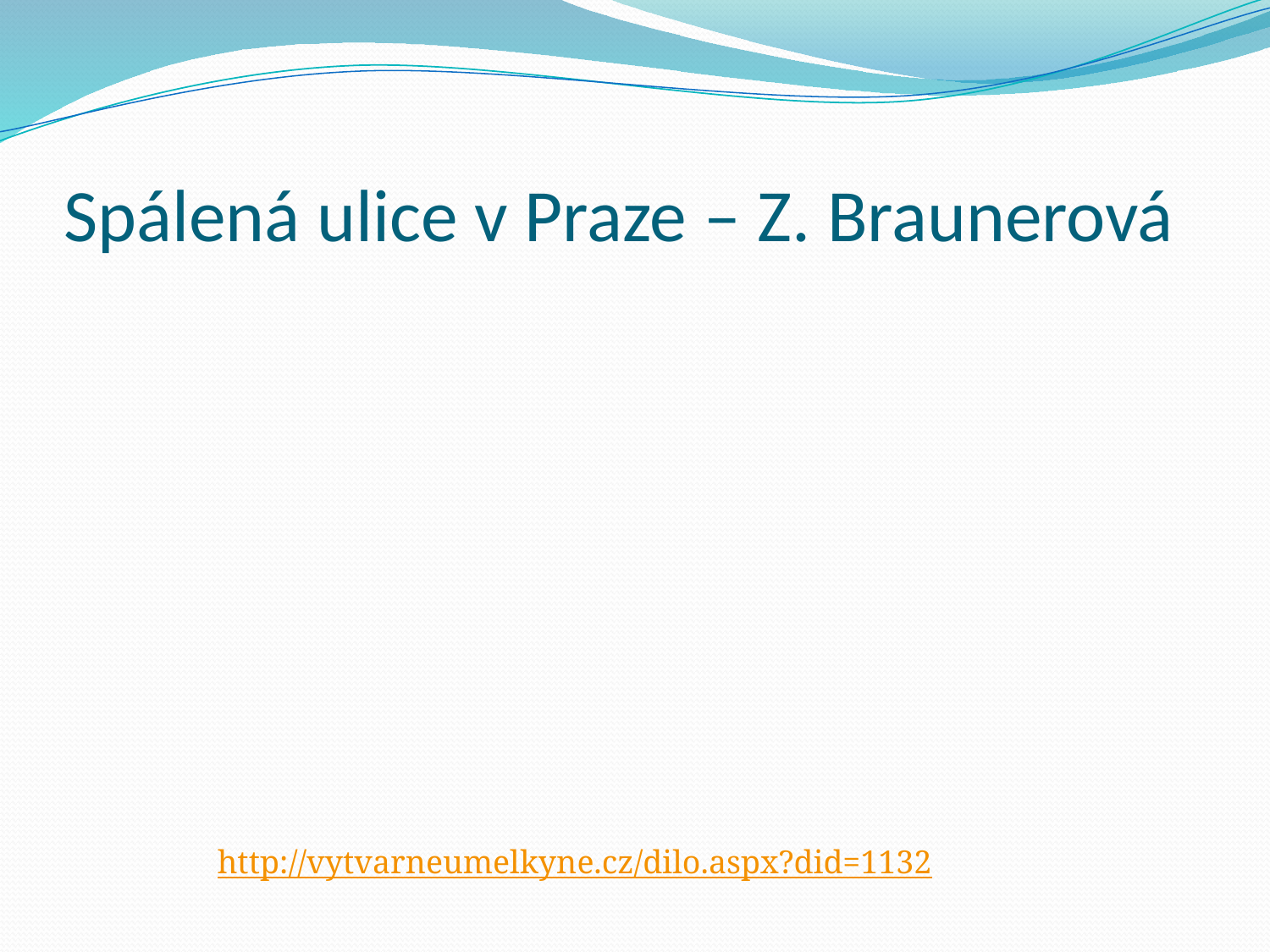

# Spálená ulice v Praze – Z. Braunerová

http://vytvarneumelkyne.cz/dilo.aspx?did=1132